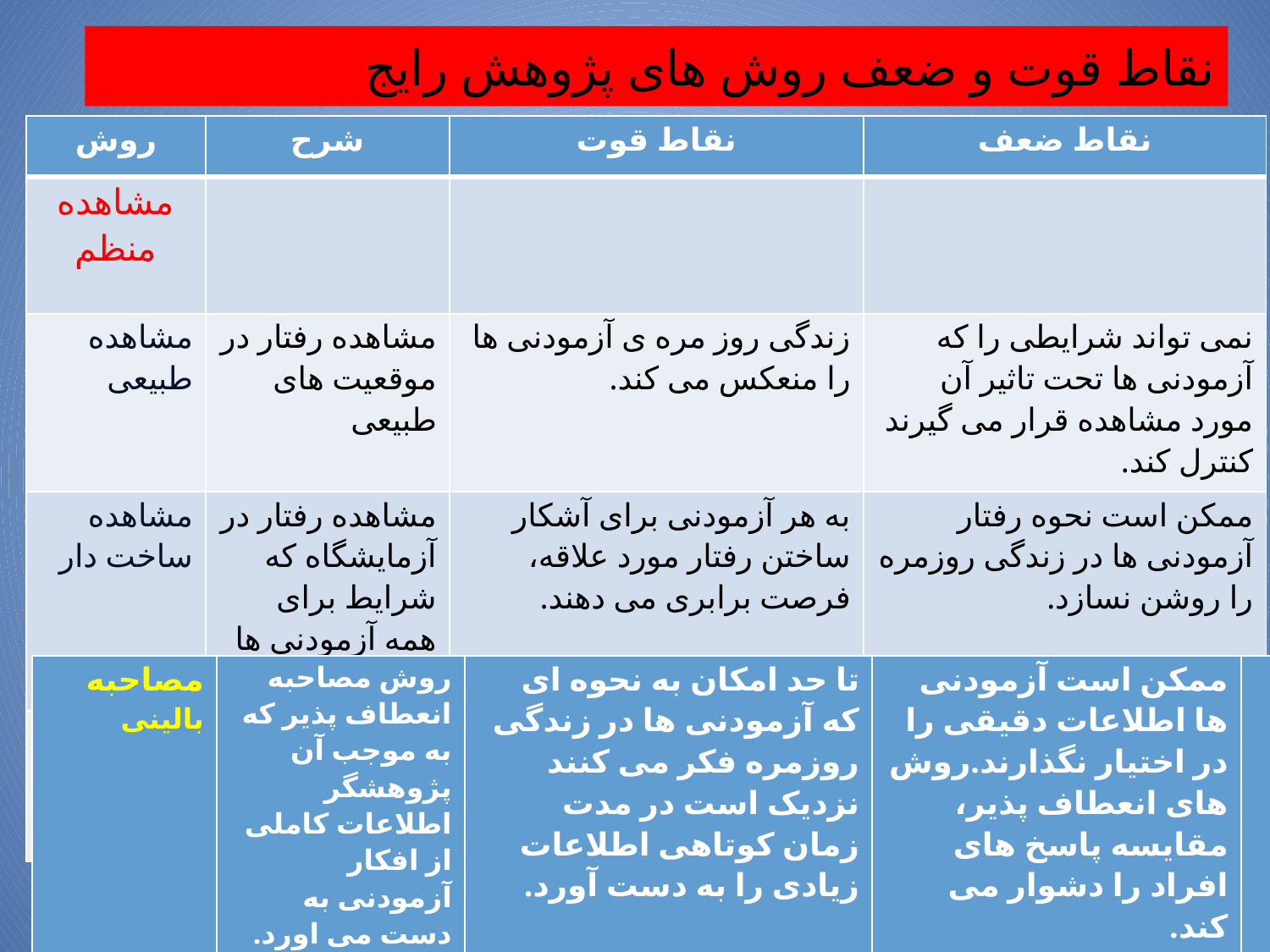

# نقاط قوت و ضعف روش های پژوهش رایج
| روش | شرح | نقاط قوت | نقاط ضعف |
| --- | --- | --- | --- |
| مشاهده منظم |  |  |  |
| مشاهده طبیعی | مشاهده رفتار در موقعیت های طبیعی | زندگی روز مره ی آزمودنی ها را منعکس می کند. | نمی تواند شرایطی را که آزمودنی ها تحت تاثیر آن مورد مشاهده قرار می گیرند کنترل کند. |
| مشاهده ساخت دار | مشاهده رفتار در آزمایشگاه که شرایط برای همه آزمودنی ها یکسان هستند. | به هر آزمودنی برای آشکار ساختن رفتار مورد علاقه، فرصت برابری می دهند. | ممکن است نحوه رفتار آزمودنی ها در زندگی روزمره را روشن نسازد. |
| گزارش های شخصی |  |  |  |
| مصاحبه بالینی | روش مصاحبه انعطاف پذیر که به موجب آن پژوهشگر اطلاعات کاملی از افکار آزمودنی به دست می اورد. | تا حد امکان به نحوه ای که آزمودنی ها در زندگی روزمره فکر می کنند نزدیک است در مدت زمان کوتاهی اطلاعات زیادی را به دست آورد. | ممکن است آزمودنی ها اطلاعات دقیقی را در اختیار نگذارند.روش های انعطاف پذیر، مقایسه پاسخ های افراد را دشوار می کند. |  |
| --- | --- | --- | --- | --- |
|  |  |  |  |  |
32